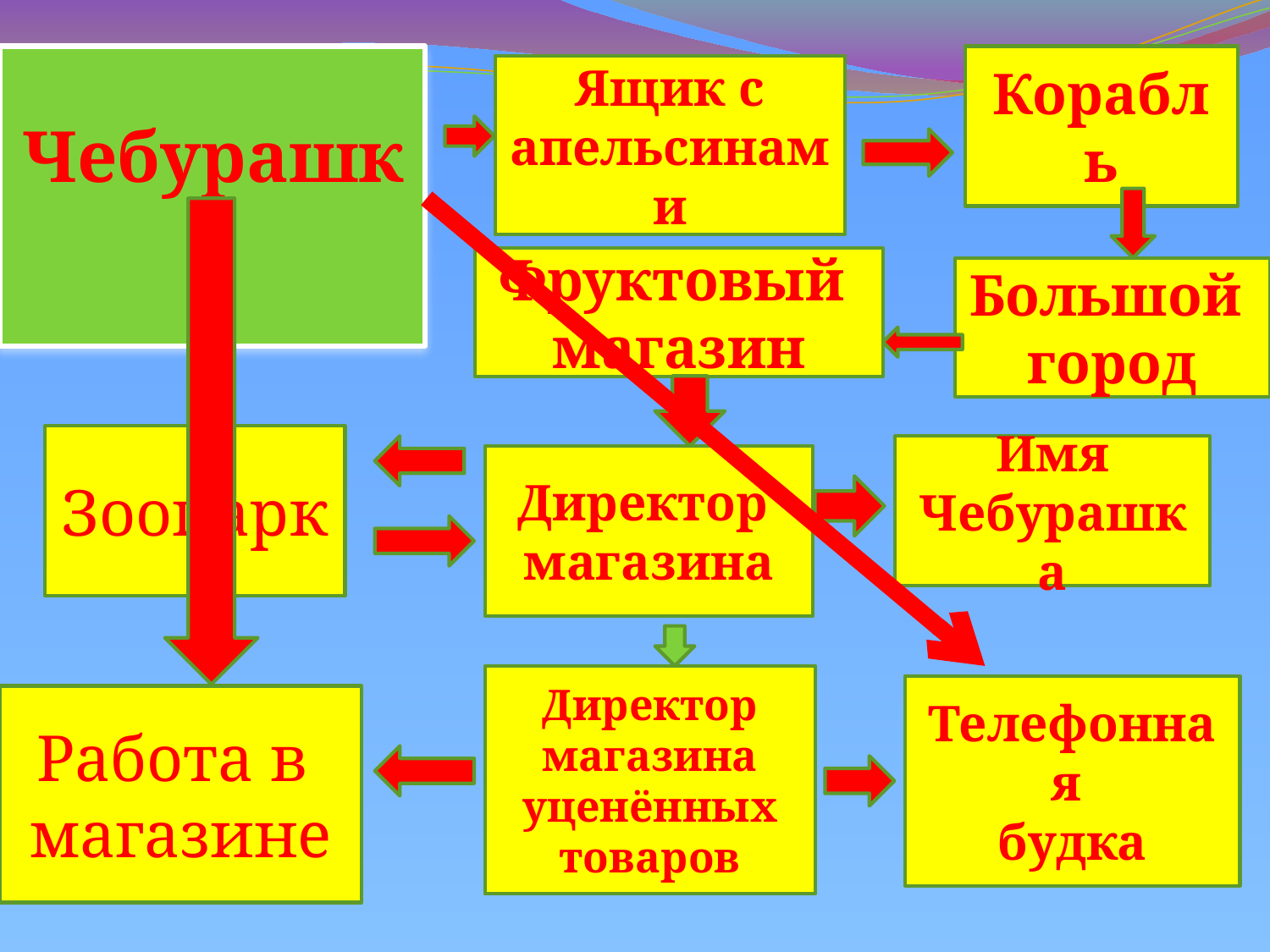

Чебурашка
Корабль
Ящик с апельсинами

#

Фруктовый
магазин
Большой
город

Зоопарк

Имя
Чебурашка
Директор
магазина

Директор магазина
уценённых
товаров
Телефонная
будка
Работа в
магазине